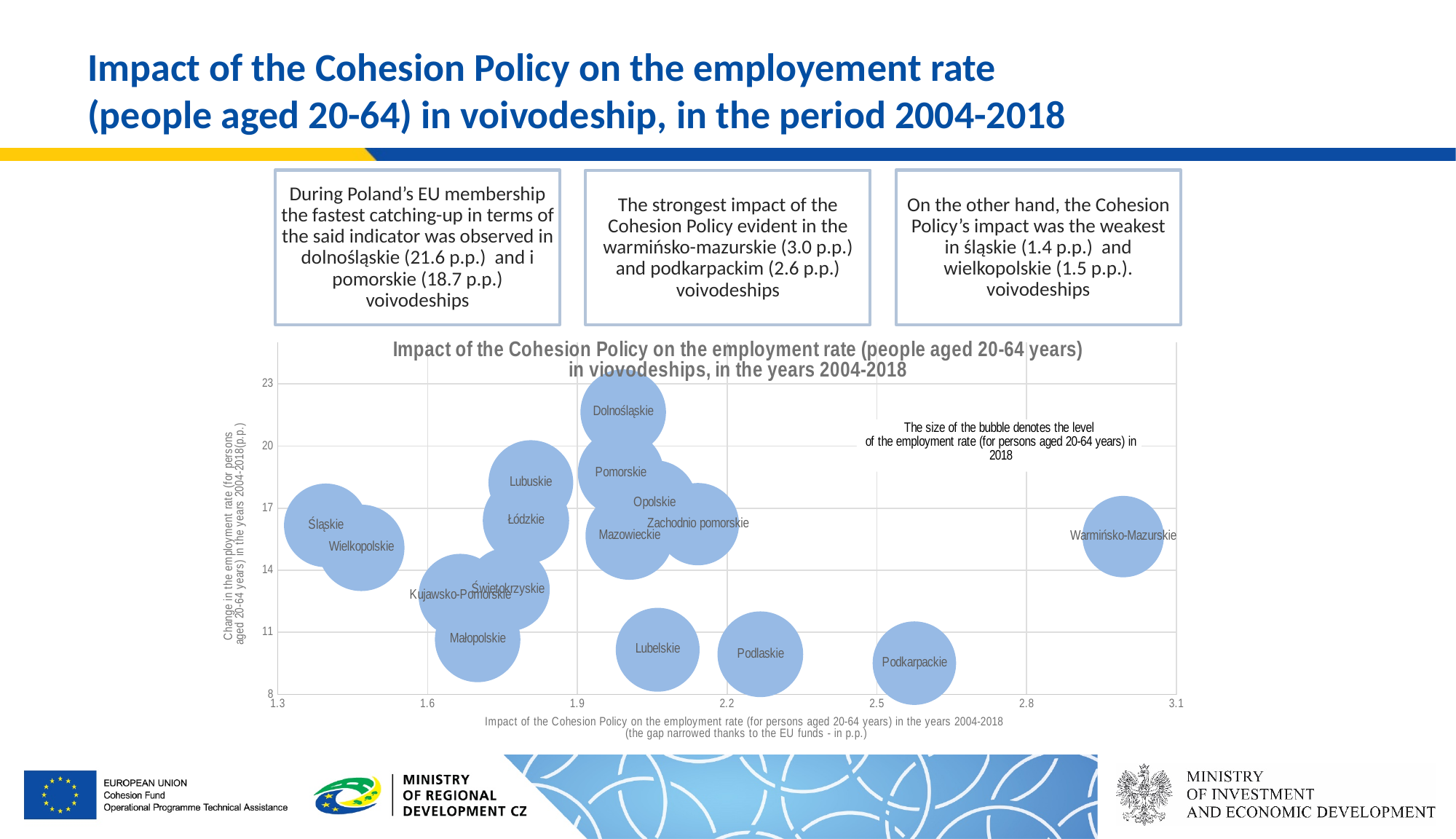

# Impact of the Cohesion Policy on the employement rate (people aged 20-64) in voivodeship, in the period 2004-2018
During Poland’s EU membership the fastest catching-up in terms of the said indicator was observed in dolnośląskie (21.6 p.p.)  and i pomorskie (18.7 p.p.) voivodeships
The strongest impact of the Cohesion Policy evident in the warmińsko-mazurskie (3.0 p.p.) and podkarpackim (2.6 p.p.) voivodeships
On the other hand, the Cohesion Policy’s impact was the weakest in śląskie (1.4 p.p.)  and wielkopolskie (1.5 p.p.). voivodeships

### Chart: Impact of the Cohesion Policy on the employment rate (people aged 20-64 years) in viovodeships, in the years 2004-2018

| Category | Dolnośląskie |
|---|---|